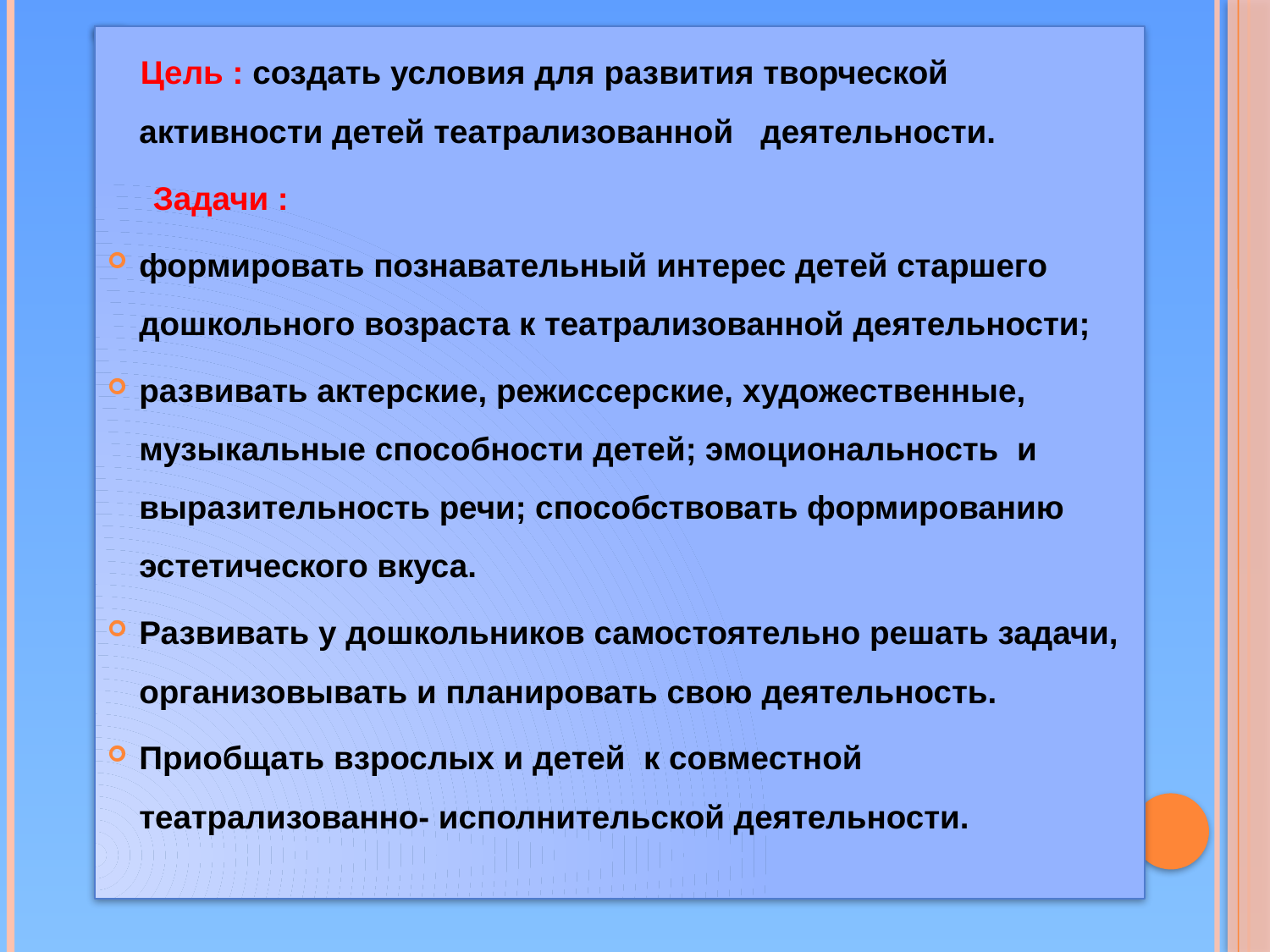

#
      Цель : создать условия для развития творческой активности детей театрализованной   деятельности.
      Задачи :
формировать познавательный интерес детей старшего дошкольного возраста к театрализованной деятельности;
развивать актерские, режиссерские, художественные, музыкальные способности детей; эмоциональность  и выразительность речи; способствовать формированию эстетического вкуса.
Развивать у дошкольников самостоятельно решать задачи, организовывать и планировать свою деятельность.
Приобщать взрослых и детей  к совместной театрализованно- исполнительской деятельности.